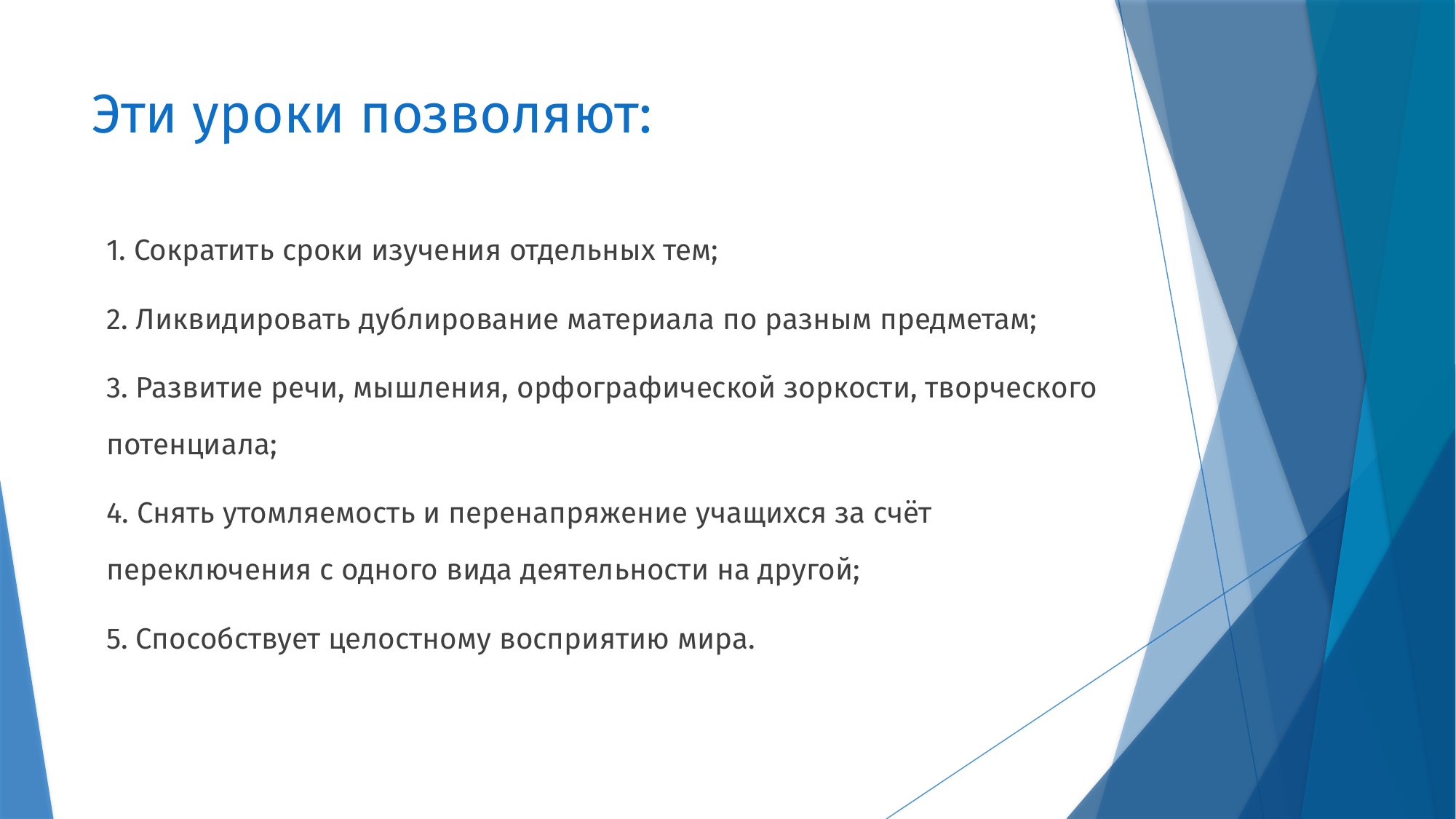

# Эти уроки позволяют:
1. Сократить сроки изучения отдельных тем;
2. Ликвидировать дублирование материала по разным предметам;
3. Развитие речи, мышления, орфографической зоркости, творческого потенциала;
4. Снять утомляемость и перенапряжение учащихся за счёт переключения с одного вида деятельности на другой;
5. Способствует целостному восприятию мира.